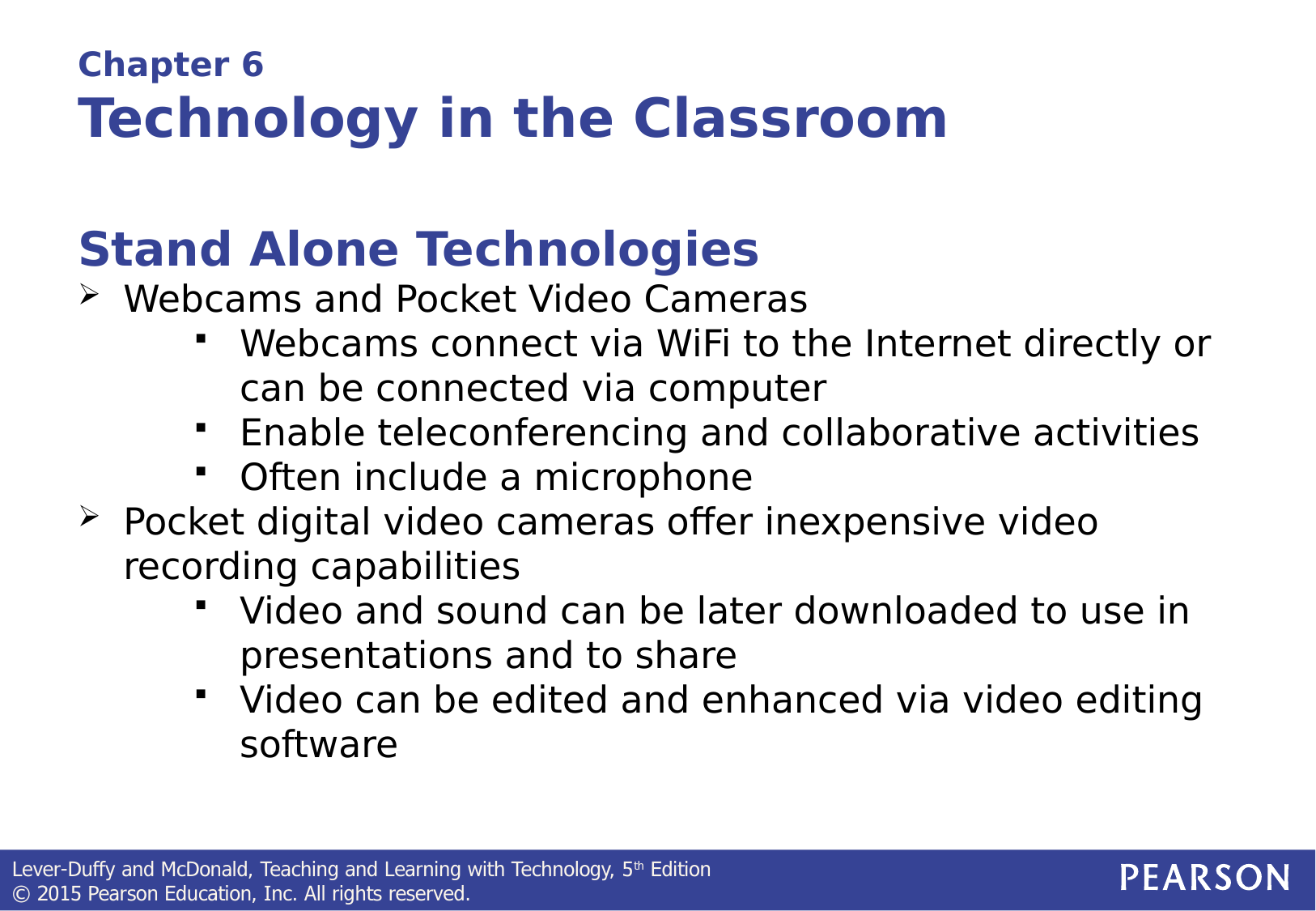

# Chapter 6 Technology in the Classroom
Stand Alone Technologies
Webcams and Pocket Video Cameras
Webcams connect via WiFi to the Internet directly or can be connected via computer
Enable teleconferencing and collaborative activities
Often include a microphone
Pocket digital video cameras offer inexpensive video recording capabilities
Video and sound can be later downloaded to use in presentations and to share
Video can be edited and enhanced via video editing software